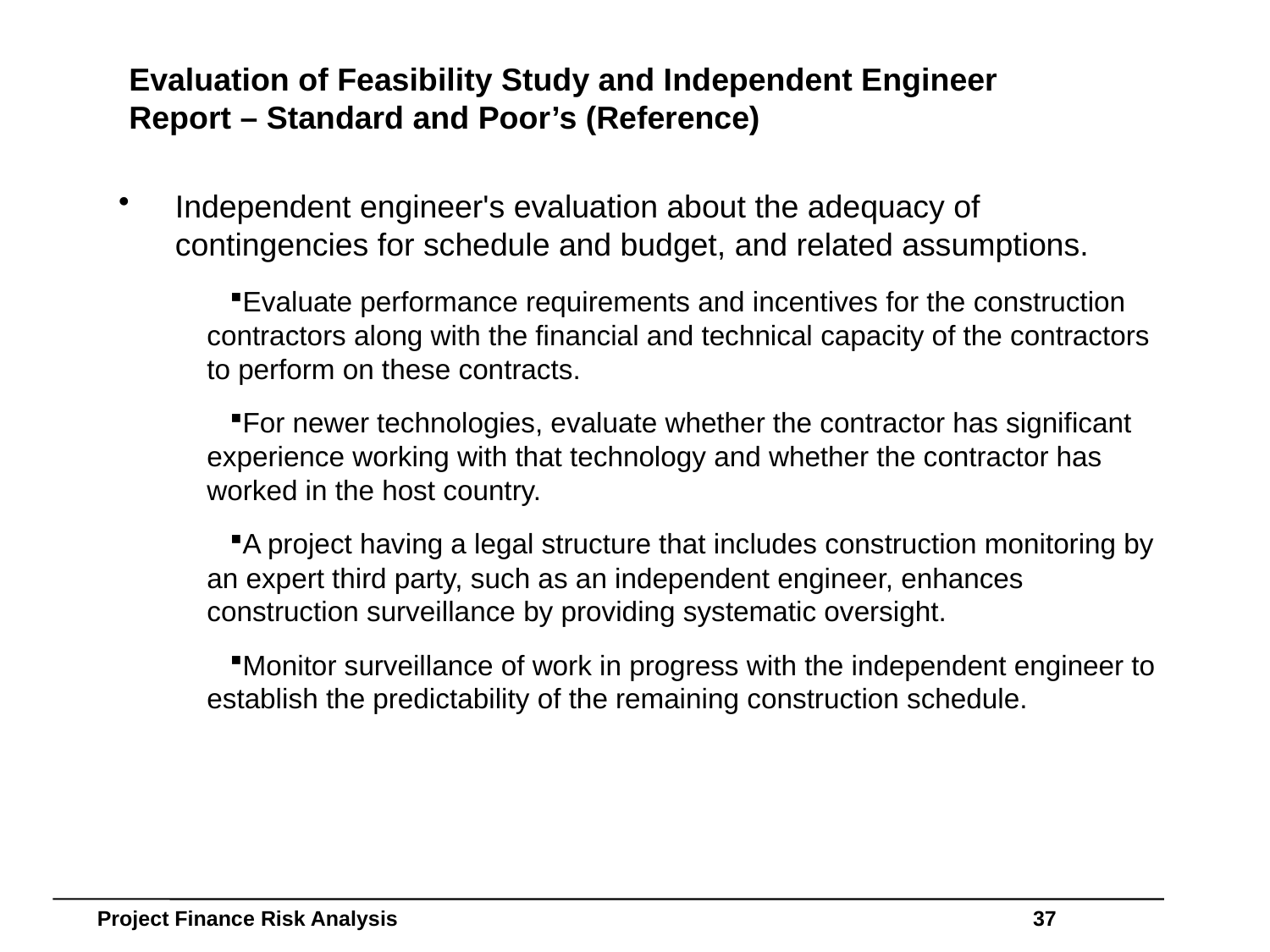

# Evaluation of Feasibility Study and Independent Engineer Report – Standard and Poor’s (Reference)
Independent engineer's evaluation about the adequacy of contingencies for schedule and budget, and related assumptions.
Evaluate performance requirements and incentives for the construction contractors along with the financial and technical capacity of the contractors to perform on these contracts.
For newer technologies, evaluate whether the contractor has significant experience working with that technology and whether the contractor has worked in the host country.
A project having a legal structure that includes construction monitoring by an expert third party, such as an independent engineer, enhances construction surveillance by providing systematic oversight.
Monitor surveillance of work in progress with the independent engineer to establish the predictability of the remaining construction schedule.